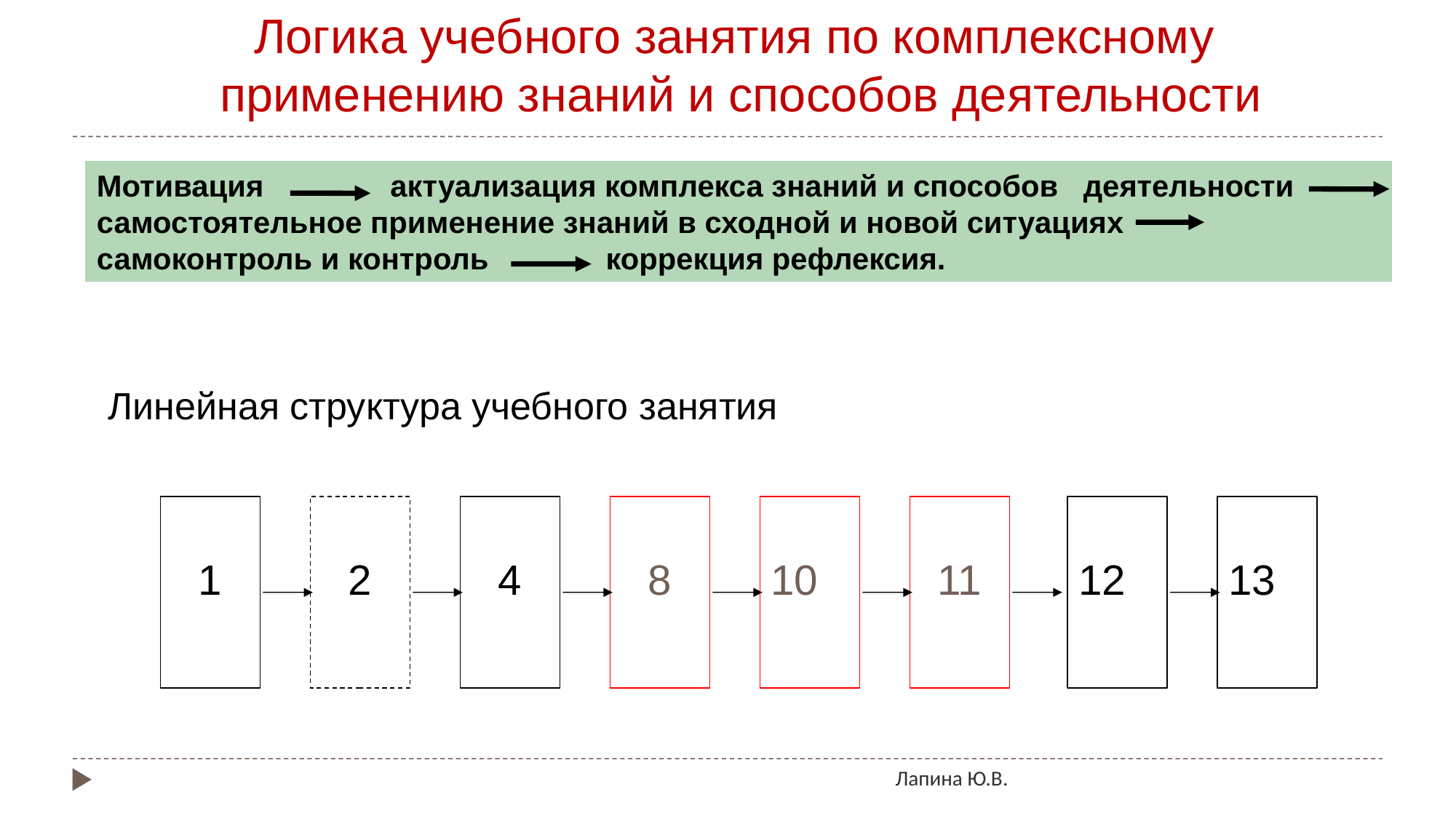

Логика учебного занятия по комплексному
 применению знаний и способов деятельности
Мотивация 	         актуализация комплекса знаний и способов   деятельности          самостоятельное применение знаний в сходной и новой ситуациях            самоконтроль и контроль              коррекция рефлексия.

# Линейная структура учебного занятия

1

2

4

8

10

11

12

13

Лапина Ю.В.